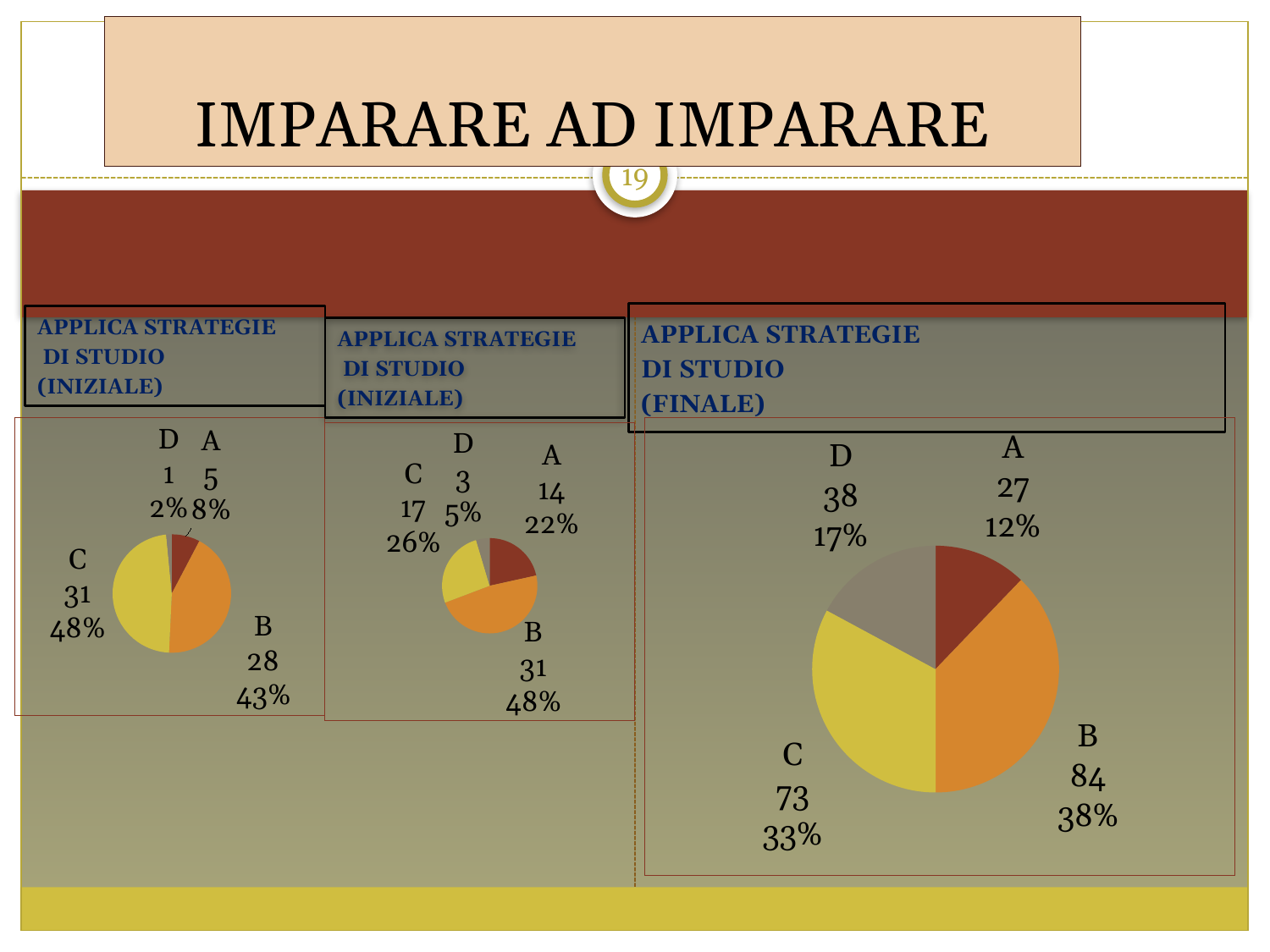

# IMPARARE AD IMPARARE
19
APPLICA STRATEGIE
DI STUDIO
(FINALE)
APPLICA STRATEGIE
 DI STUDIO
(INIZIALE)
APPLICA STRATEGIE
 DI STUDIO
(INIZIALE)

### Chart

| Category | Vendite |
|---|---|
| A | 5.0 |
| B | 28.0 |
| C | 31.0 |
| D | 1.0 |

### Chart

| Category | Vendite |
|---|---|
| A | 27.0 |
| B | 84.0 |
| C | 73.0 |
| D | 38.0 |

### Chart

| Category | Vendite |
|---|---|
| A | 14.0 |
| B | 31.0 |
| C | 17.0 |
| D | 3.0 |